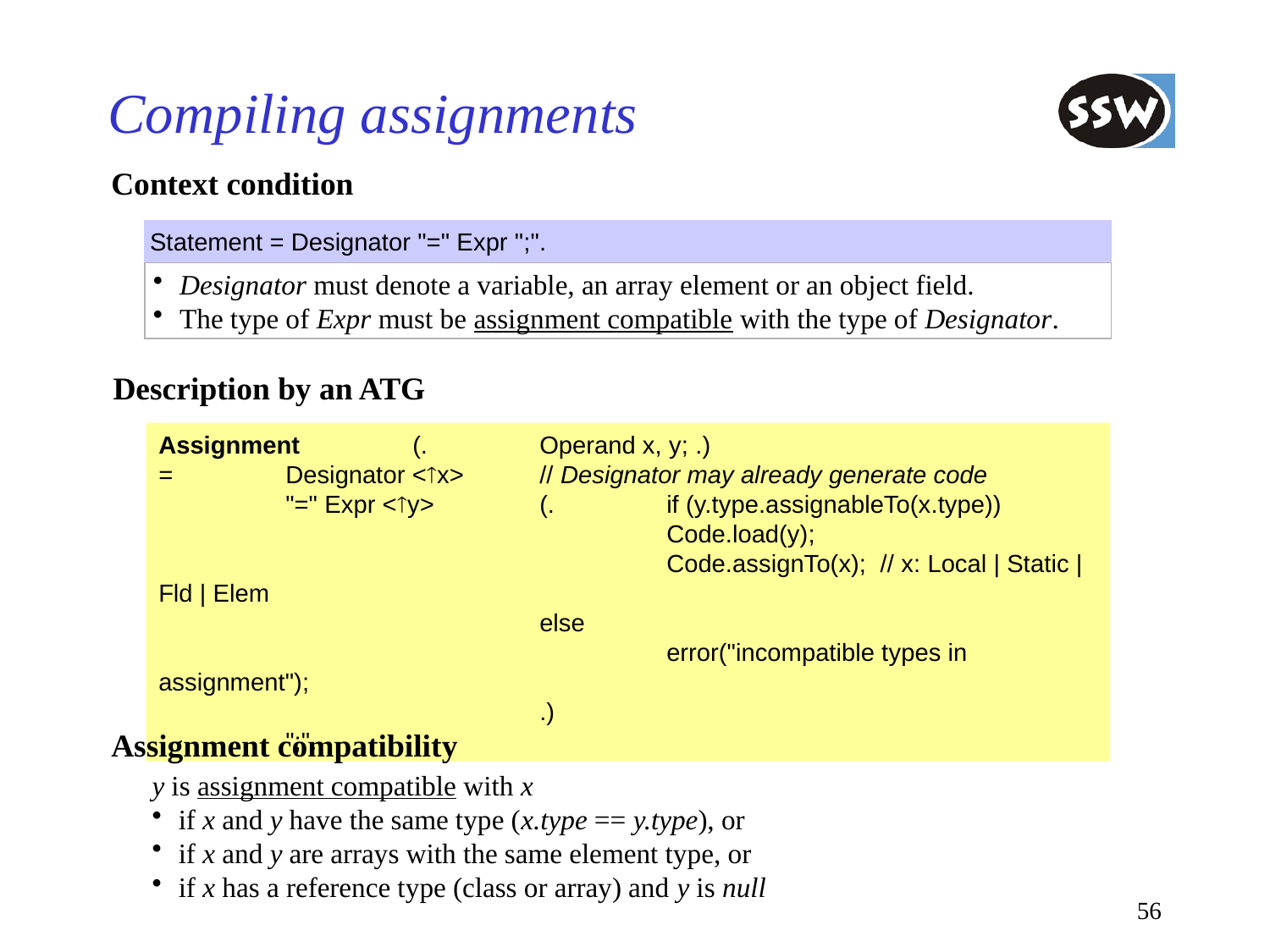

# Compiling assignments
Context condition
Statement = Designator "=" Expr ";".

Designator must denote a variable, an array element or an object field.
The type of Expr must be assignment compatible with the type of Designator.

Description by an ATG
Assignment	(.	Operand x, y; .)
=	Designator <↑x>	// Designator may already generate code
	"=" Expr <↑y>	(.	if (y.type.assignableTo(x.type))
				Code.load(y);
				Code.assignTo(x);  // x: Local | Static | Fld | Elem
			else
				error("incompatible types in assignment");
			.)
	";".
Assignment compatibility
y is assignment compatible with x
if x and y have the same type (x.type == y.type), or
if x and y are arrays with the same element type, or
if x has a reference type (class or array) and y is null
56